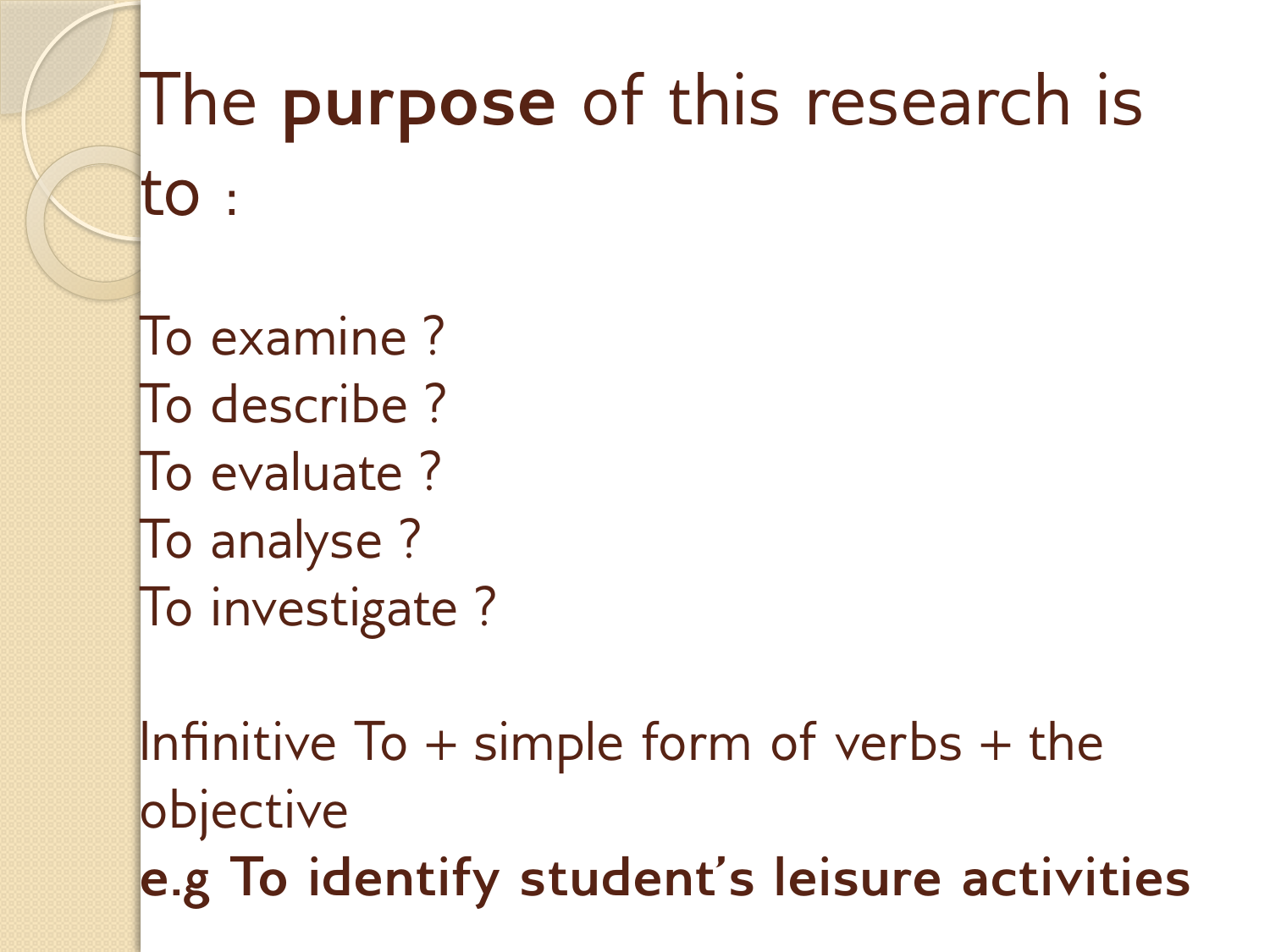

# The purpose of this research is to : To examine ? To describe ? To evaluate ? To analyse ? To investigate ? Infinitive To + simple form of verbs + the objective e.g To identify student’s leisure activities